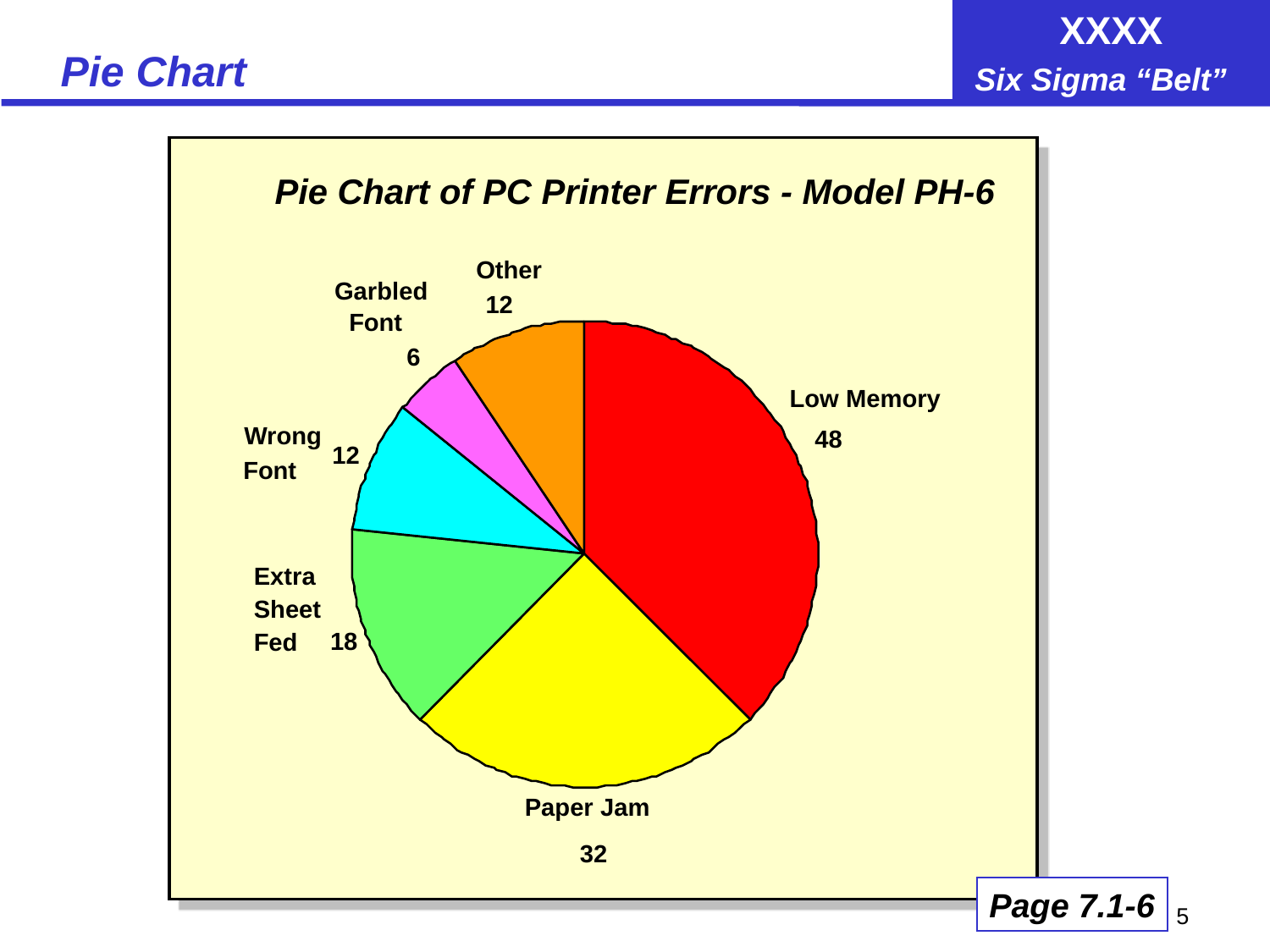

# Pie Chart

Pie Chart of PC Printer Errors - Model PH-6

Other

Garbled
12
Font

6

Low Memory

Wrong
48
12
Font

Extra
Sheet
18
Fed

Paper Jam
32
Page 7.1-6